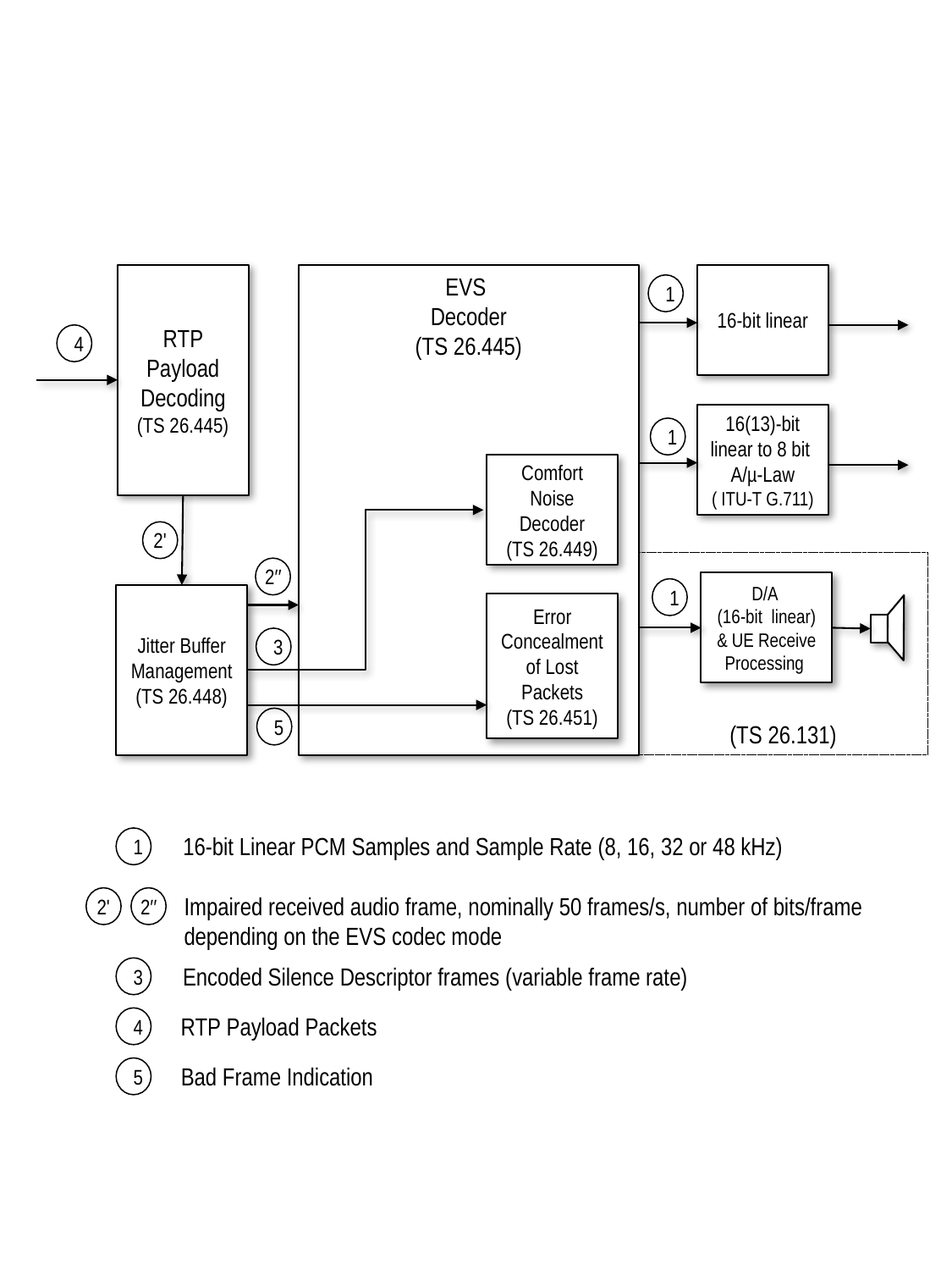

RTP Payload
Decoding
(TS 26.445)
EVS
Decoder
(TS 26.445)
16-bit linear
1
4
16(13)-bit linear to 8 bit
A/µ-Law
( ITU-T G.711)
1
Comfort Noise Decoder
(TS 26.449)
2'
(TS 26.131)
D/A
(16-bit  linear)
& UE Receive Processing

2″
1
Jitter Buffer Management
(TS 26.448)
Error Concealment of Lost Packets
(TS 26.451)
5
3
16-bit Linear PCM Samples and Sample Rate (8, 16, 32 or 48 kHz)
1
Impaired received audio frame, nominally 50 frames/s, number of bits/frame
depending on the EVS codec mode
2'
2″
Encoded Silence Descriptor frames (variable frame rate)
3
RTP Payload Packets
4
Bad Frame Indication
5